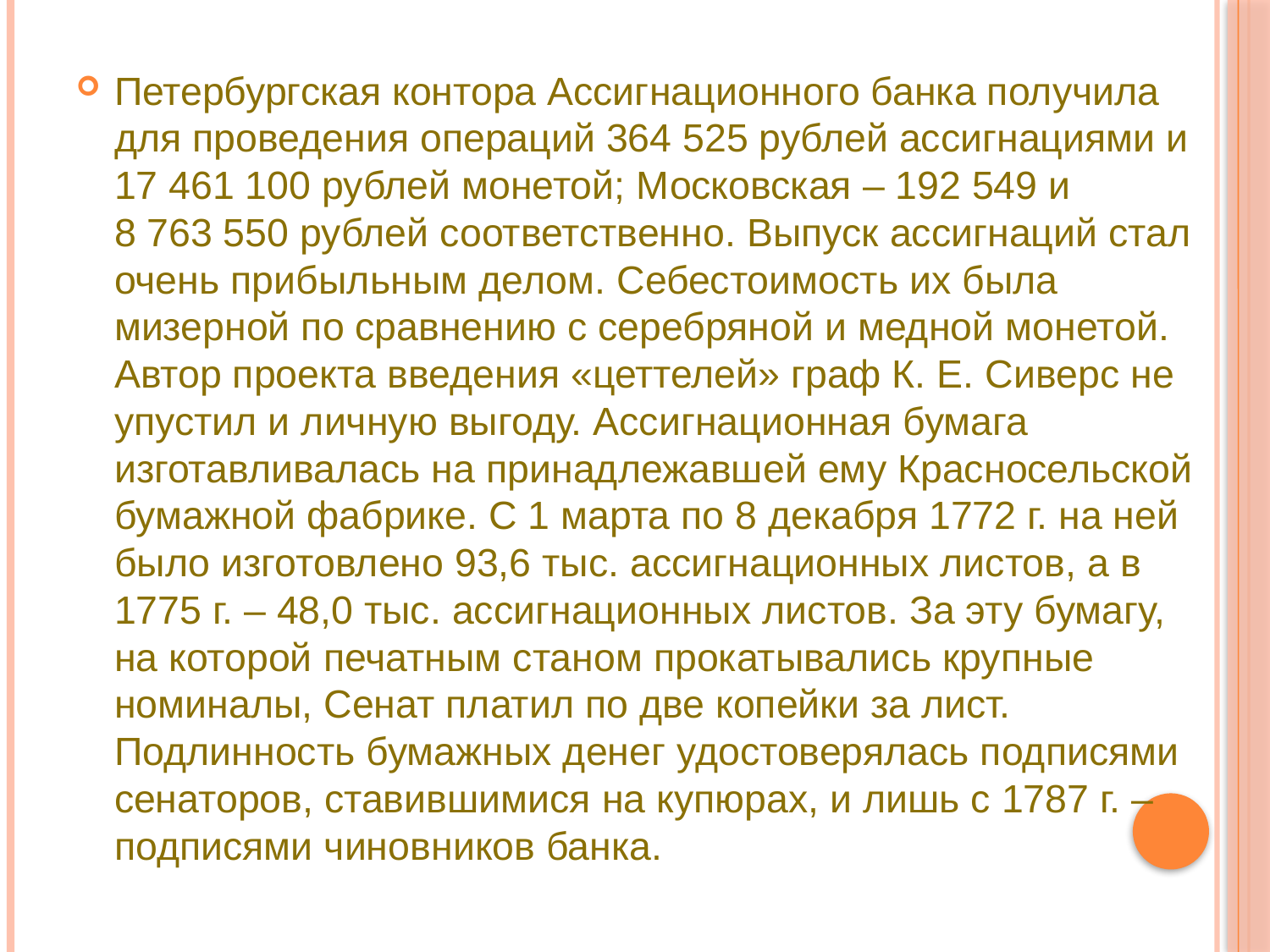

Петербургская контора Ассигнационного банка получила для проведения операций 364 525 рублей ассигнациями и 17 461 100 рублей монетой; Московская – 192 549 и 8 763 550 рублей соответственно. Выпуск ассигнаций стал очень прибыльным делом. Себестоимость их была мизерной по сравнению с серебряной и медной монетой. Автор проекта введения «цеттелей» граф К. Е. Сиверс не упустил и личную выгоду. Ассигнационная бумага изготавливалась на принадлежавшей ему Красносельской бумажной фабрике. С 1 марта по 8 декабря 1772 г. на ней было изготовлено 93,6 тыс. ассигнационных листов, а в 1775 г. – 48,0 тыс. ассигнационных листов. За эту бумагу, на которой печатным станом прокатывались крупные номиналы, Сенат платил по две копейки за лист. Подлинность бумажных денег удостоверялась подписями сенаторов, ставившимися на купюрах, и лишь с 1787 г. – подписями чиновников банка.